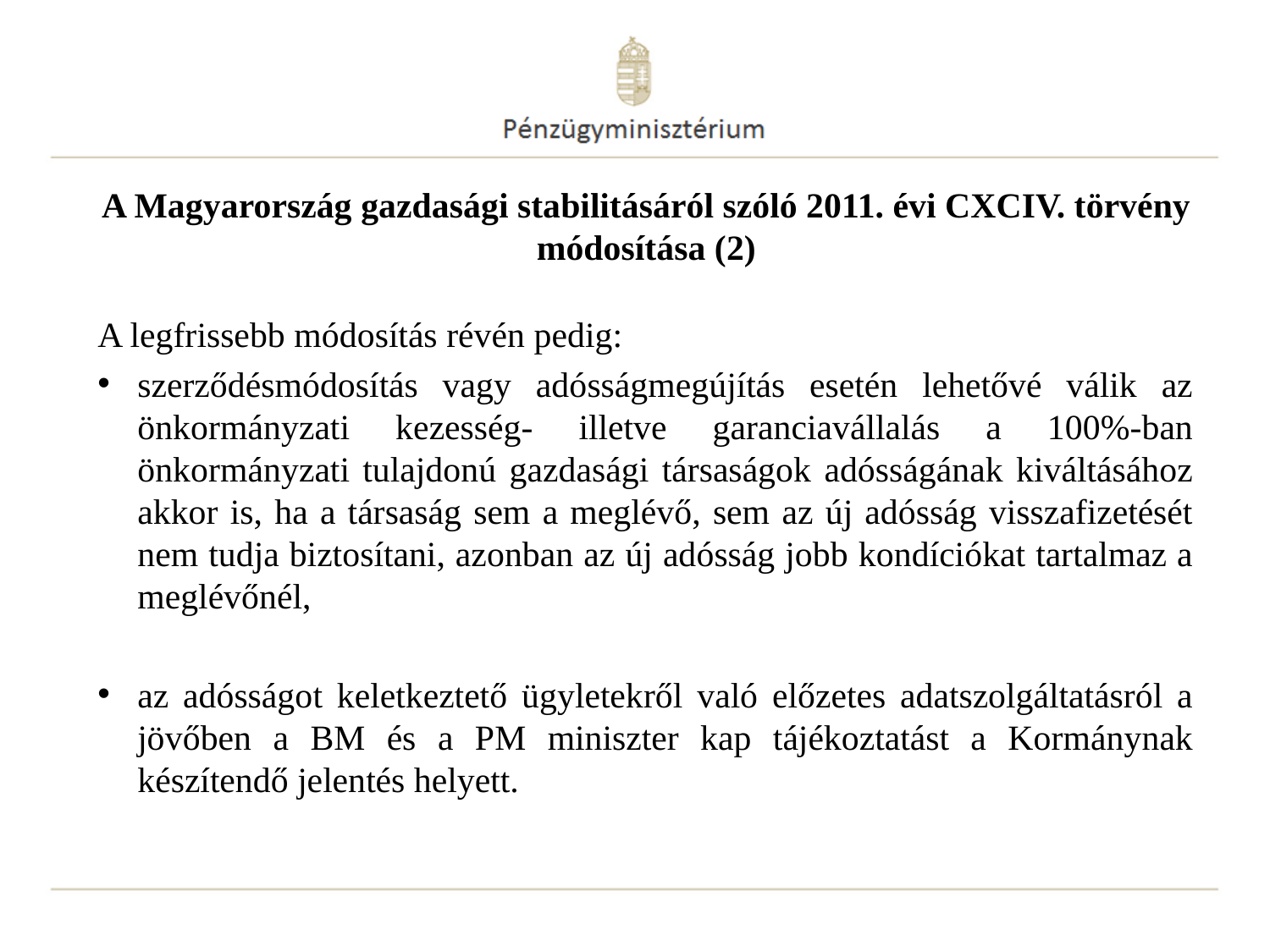

# A Magyarország gazdasági stabilitásáról szóló 2011. évi CXCIV. törvény módosítása (2)
A legfrissebb módosítás révén pedig:
szerződésmódosítás vagy adósságmegújítás esetén lehetővé válik az önkormányzati kezesség- illetve garanciavállalás a 100%-ban önkormányzati tulajdonú gazdasági társaságok adósságának kiváltásához akkor is, ha a társaság sem a meglévő, sem az új adósság visszafizetését nem tudja biztosítani, azonban az új adósság jobb kondíciókat tartalmaz a meglévőnél,

az adósságot keletkeztető ügyletekről való előzetes adatszolgáltatásról a jövőben a BM és a PM miniszter kap tájékoztatást a Kormánynak készítendő jelentés helyett.